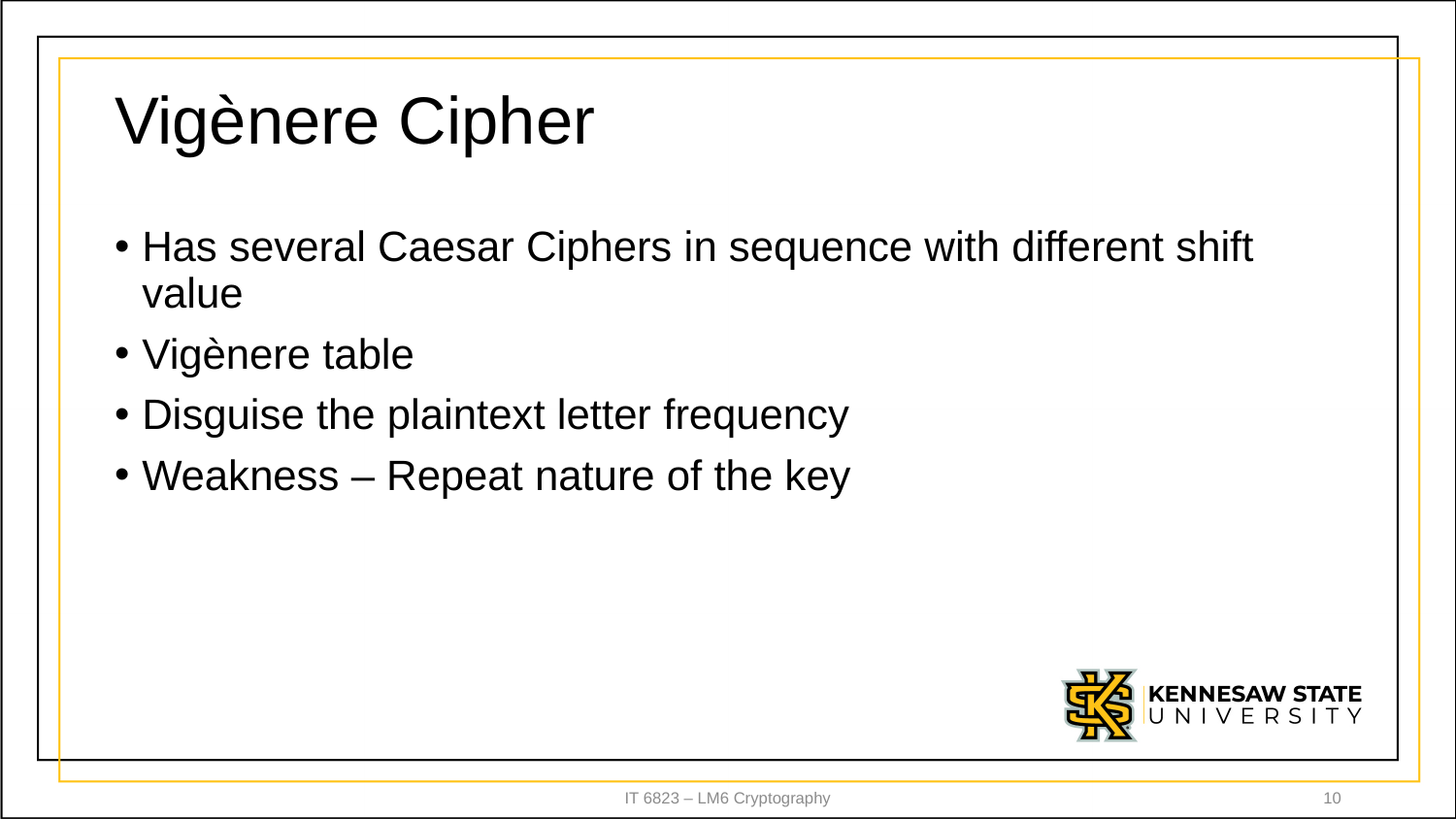

# Vigènere Cipher
Has several Caesar Ciphers in sequence with different shift value
Vigènere table
Disguise the plaintext letter frequency
Weakness – Repeat nature of the key

IT 6823 – LM6 Cryptography
10